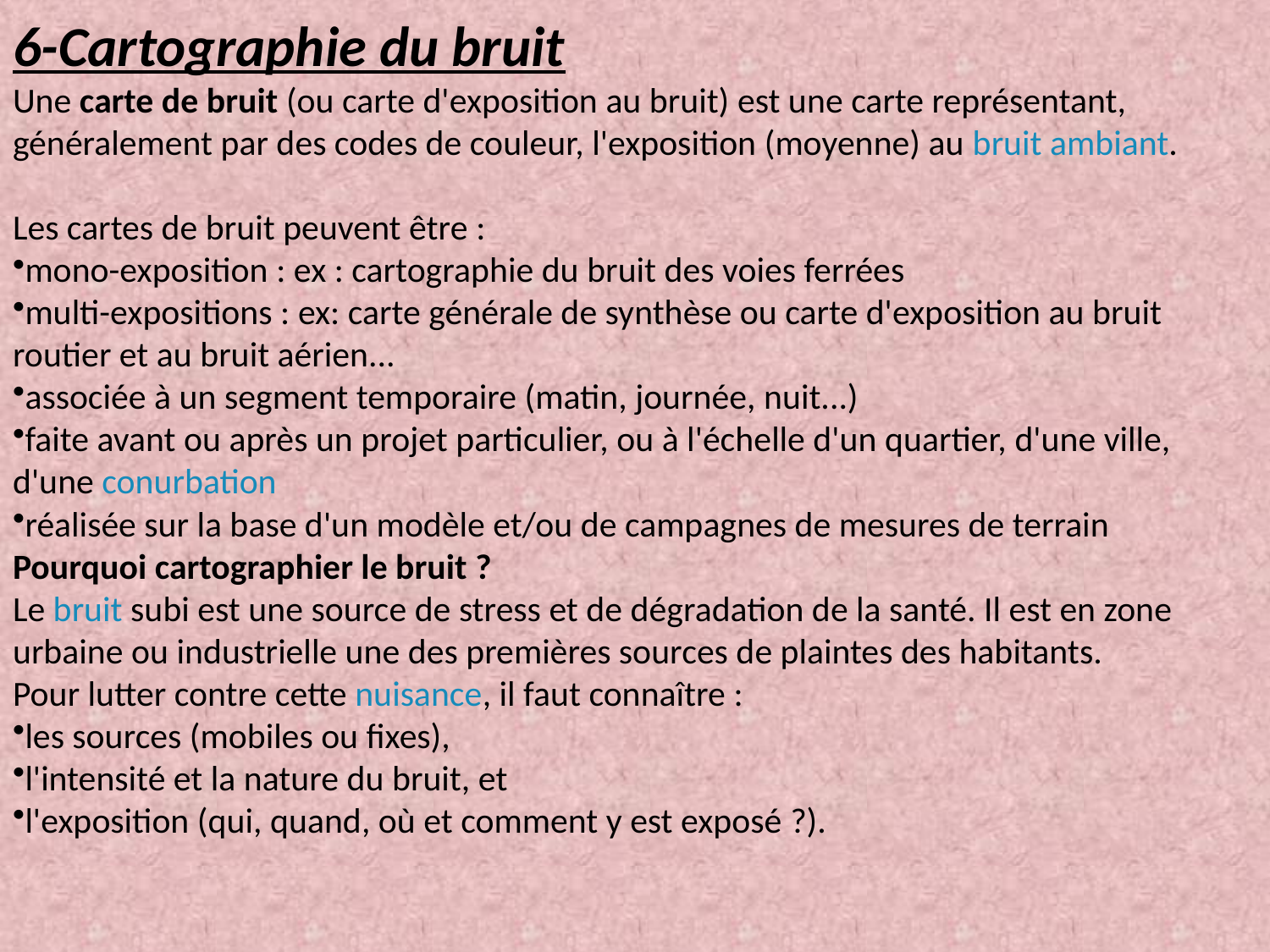

6-Cartographie du bruit
Une carte de bruit (ou carte d'exposition au bruit) est une carte représentant, généralement par des codes de couleur, l'exposition (moyenne) au bruit ambiant.
Les cartes de bruit peuvent être :
mono-exposition : ex : cartographie du bruit des voies ferrées
multi-expositions : ex: carte générale de synthèse ou carte d'exposition au bruit routier et au bruit aérien...
associée à un segment temporaire (matin, journée, nuit...)
faite avant ou après un projet particulier, ou à l'échelle d'un quartier, d'une ville, d'une conurbation
réalisée sur la base d'un modèle et/ou de campagnes de mesures de terrain
Pourquoi cartographier le bruit ?
Le bruit subi est une source de stress et de dégradation de la santé. Il est en zone urbaine ou industrielle une des premières sources de plaintes des habitants.
Pour lutter contre cette nuisance, il faut connaître :
les sources (mobiles ou fixes),
l'intensité et la nature du bruit, et
l'exposition (qui, quand, où et comment y est exposé ?).